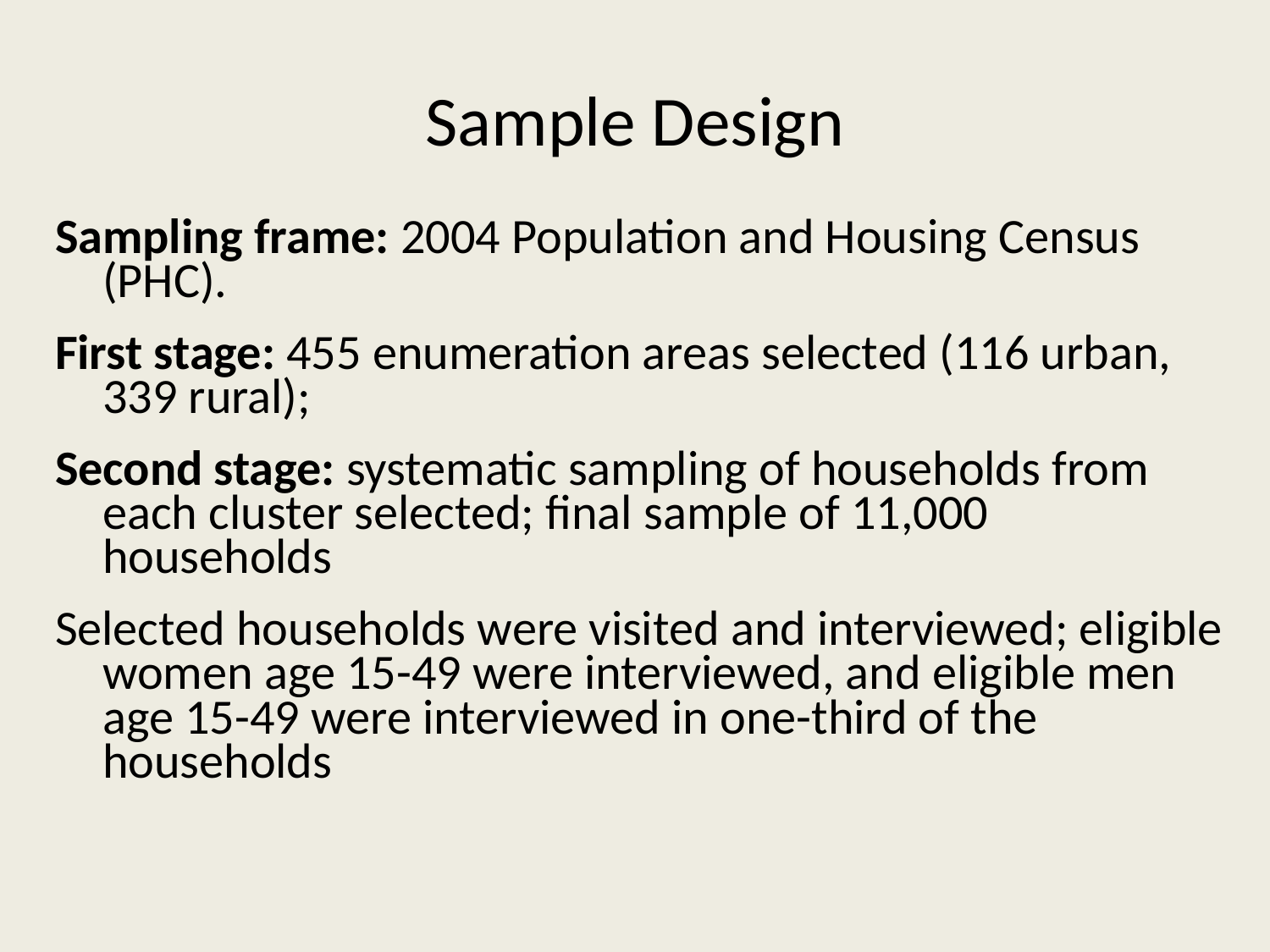

# Sample Design
Sampling frame: 2004 Population and Housing Census (PHC).
First stage: 455 enumeration areas selected (116 urban, 339 rural);
Second stage: systematic sampling of households from each cluster selected; final sample of 11,000 households
Selected households were visited and interviewed; eligible women age 15-49 were interviewed, and eligible men age 15-49 were interviewed in one-third of the households